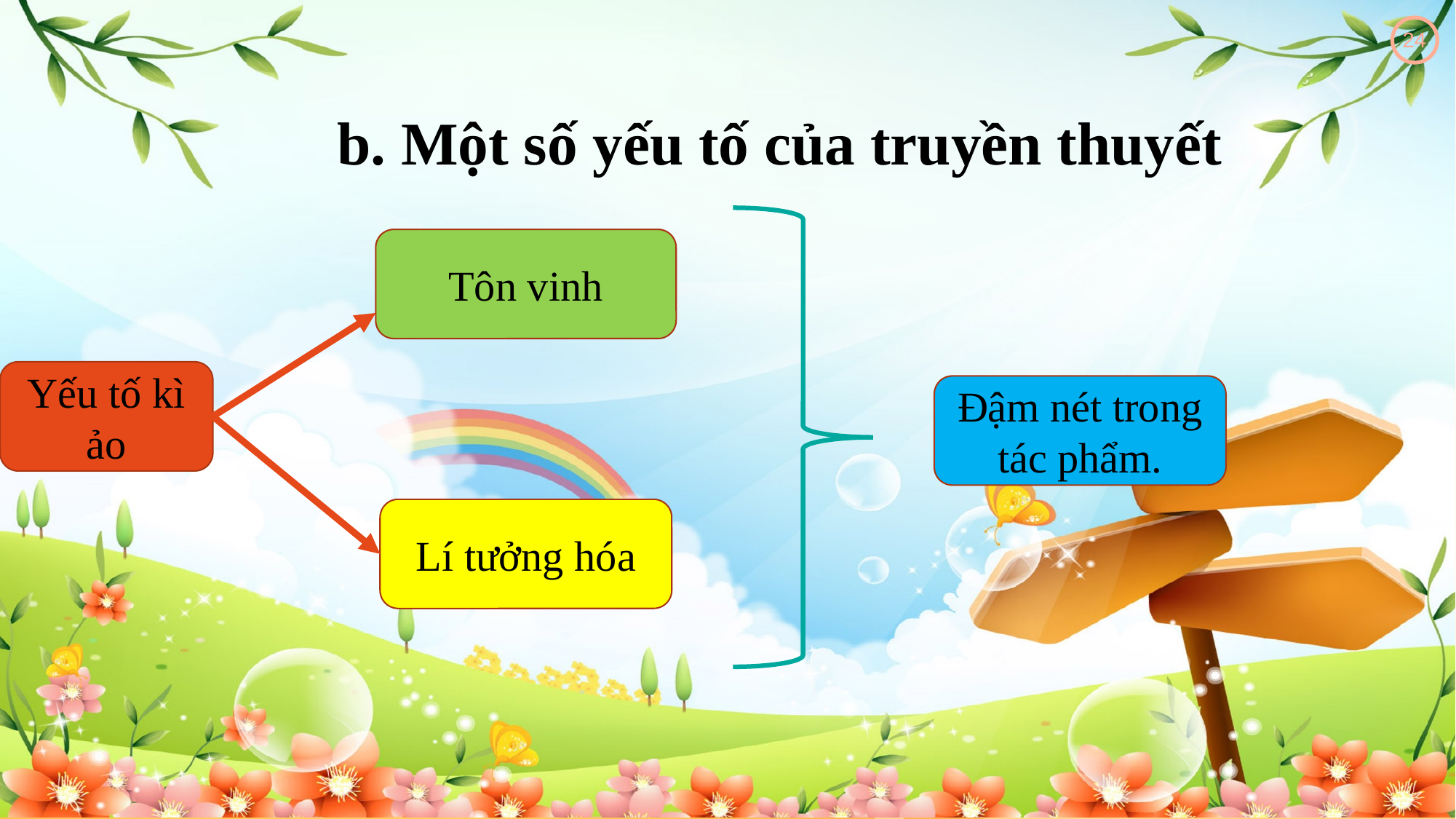

24
b. Một số yếu tố của truyền thuyết

Tôn vinh
Yếu tố kì ảo
Đậm nét trong tác phẩm.
Lí tưởng hóa